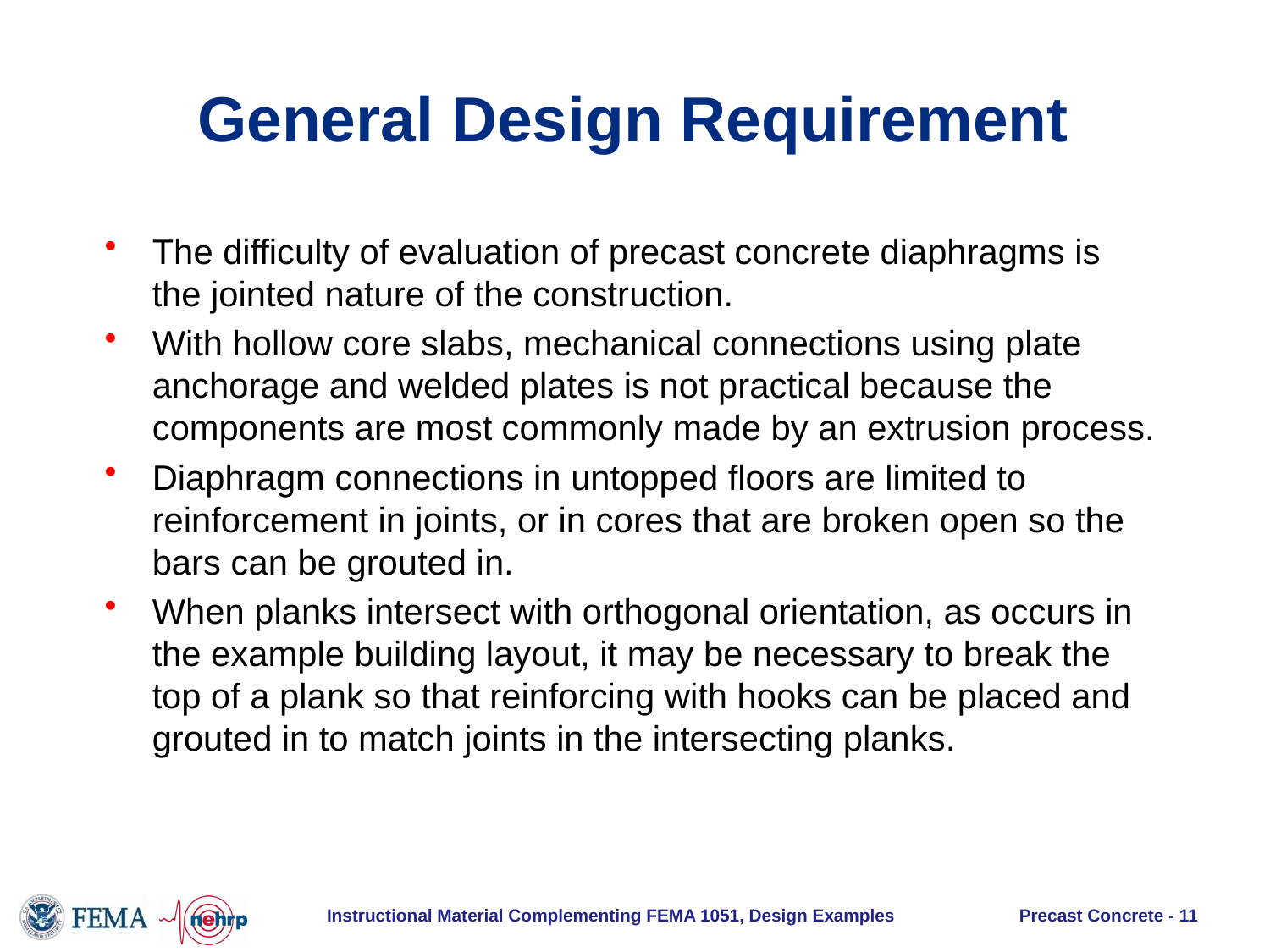

# General Design Requirement
The difficulty of evaluation of precast concrete diaphragms is the jointed nature of the construction.
With hollow core slabs, mechanical connections using plate anchorage and welded plates is not practical because the components are most commonly made by an extrusion process.
Diaphragm connections in untopped floors are limited to reinforcement in joints, or in cores that are broken open so the bars can be grouted in.
When planks intersect with orthogonal orientation, as occurs in the example building layout, it may be necessary to break the top of a plank so that reinforcing with hooks can be placed and grouted in to match joints in the intersecting planks.